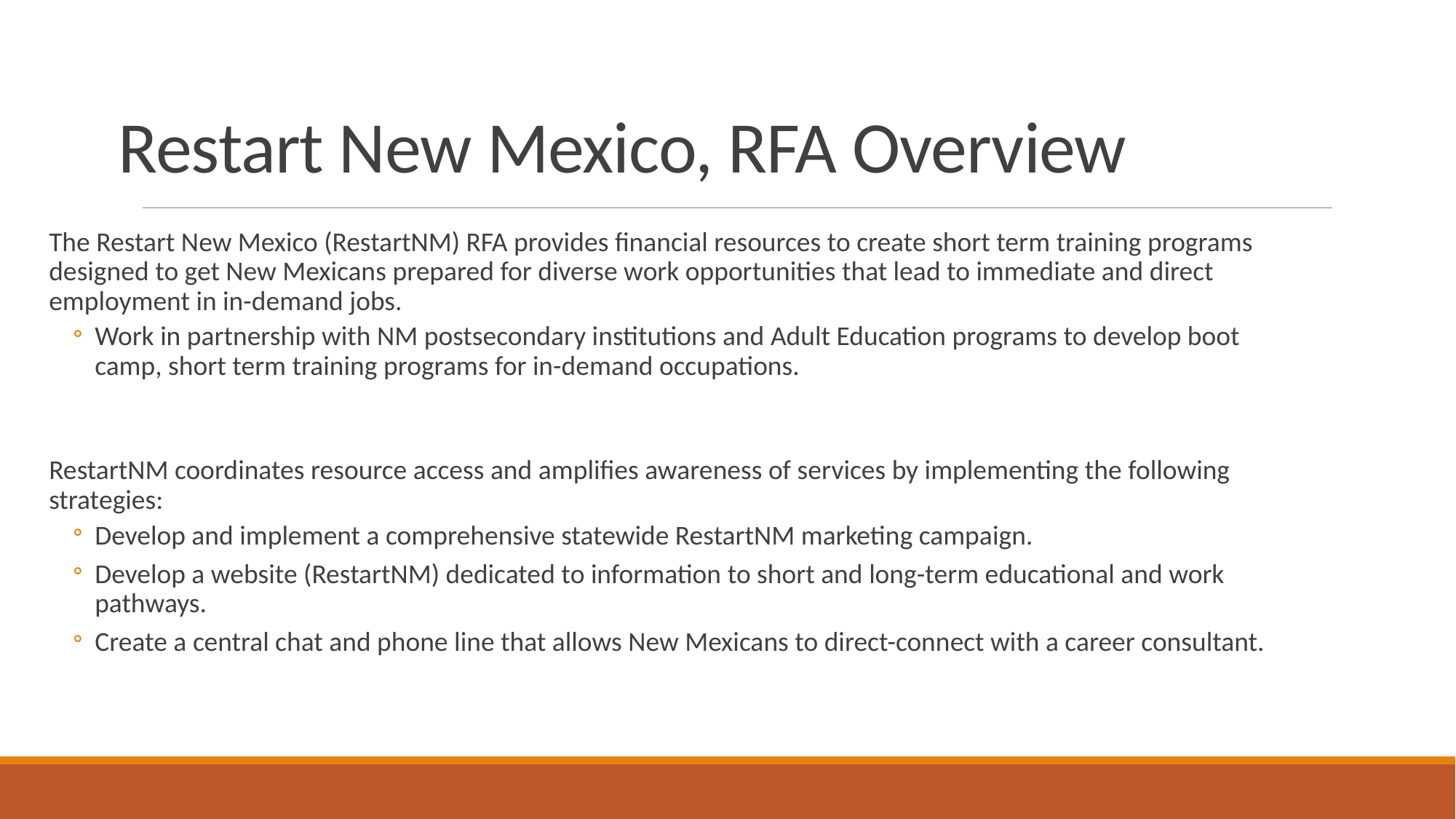

# Restart New Mexico, RFA Overview
The Restart New Mexico (RestartNM) RFA provides financial resources to create short term training programs designed to get New Mexicans prepared for diverse work opportunities that lead to immediate and direct employment in in-demand jobs.
Work in partnership with NM postsecondary institutions and Adult Education programs to develop boot camp, short term training programs for in-demand occupations.

RestartNM coordinates resource access and amplifies awareness of services by implementing the following strategies:
Develop and implement a comprehensive statewide RestartNM marketing campaign.
Develop a website (RestartNM) dedicated to information to short and long-term educational and work pathways.
Create a central chat and phone line that allows New Mexicans to direct-connect with a career consultant.